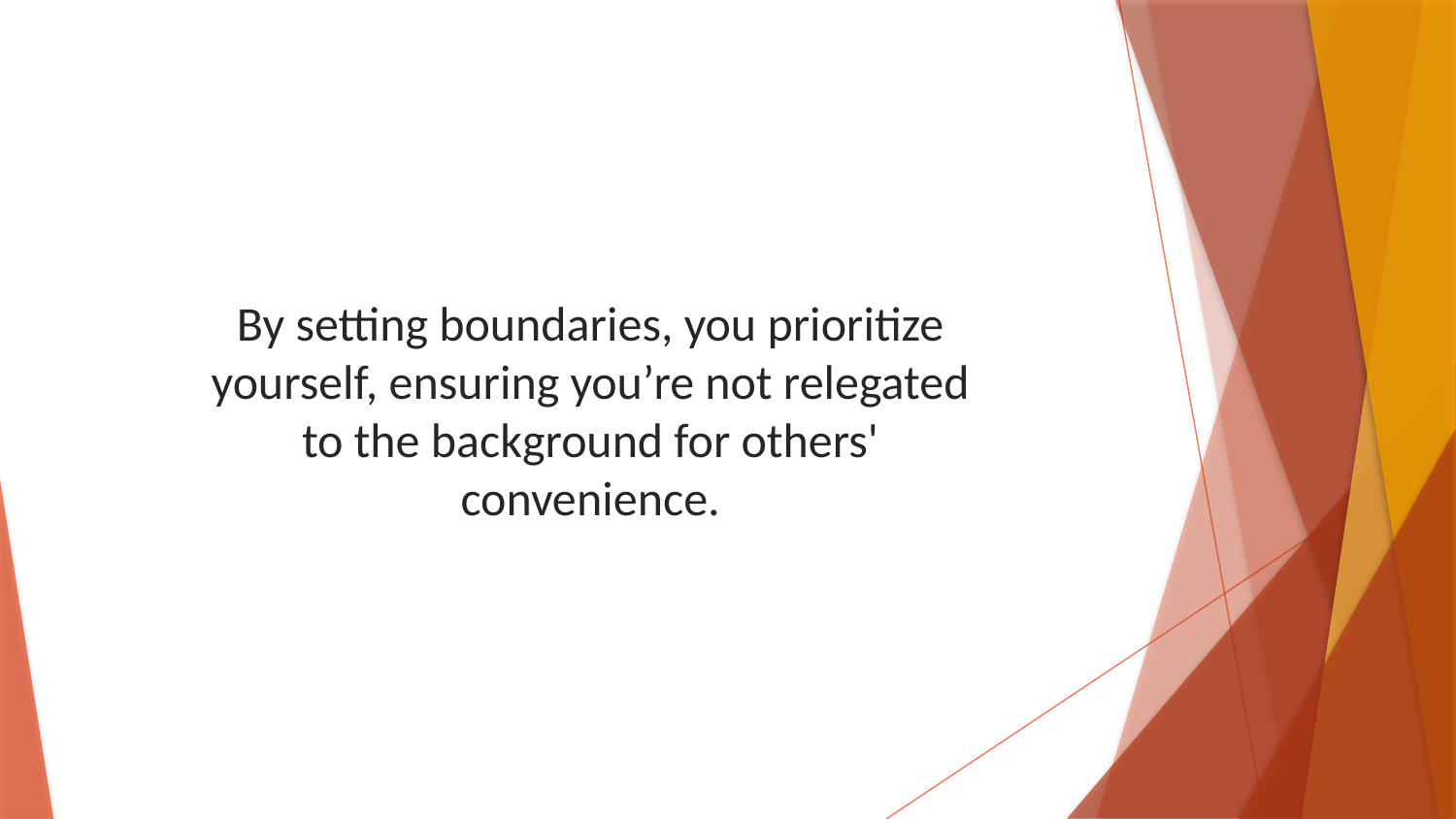

By setting boundaries, you prioritize yourself, ensuring you’re not relegated to the background for others' convenience.